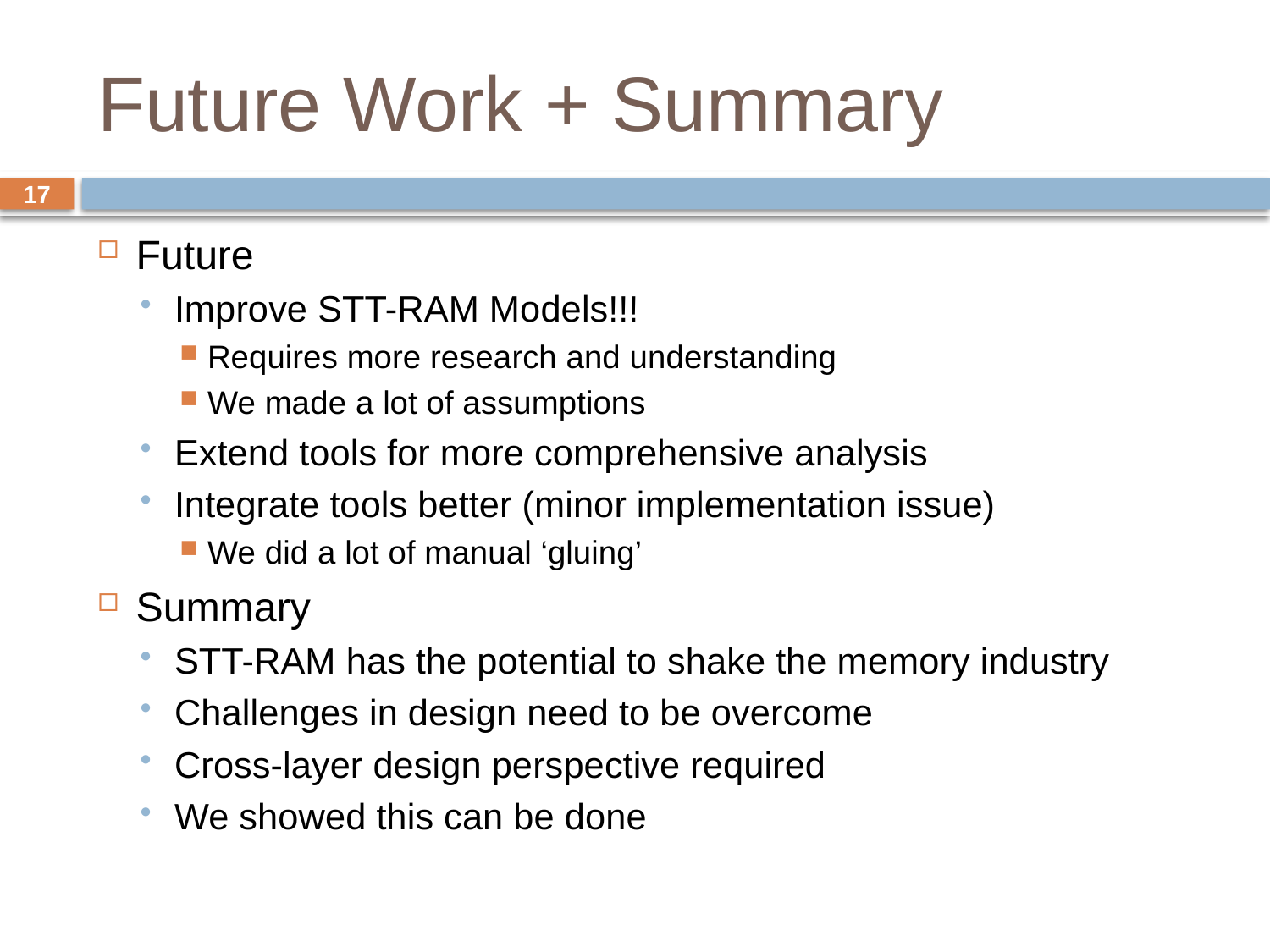

# Future Work + Summary
17
Future
Improve STT-RAM Models!!!
Requires more research and understanding
We made a lot of assumptions
Extend tools for more comprehensive analysis
Integrate tools better (minor implementation issue)
We did a lot of manual ‘gluing’
Summary
STT-RAM has the potential to shake the memory industry
Challenges in design need to be overcome
Cross-layer design perspective required
We showed this can be done